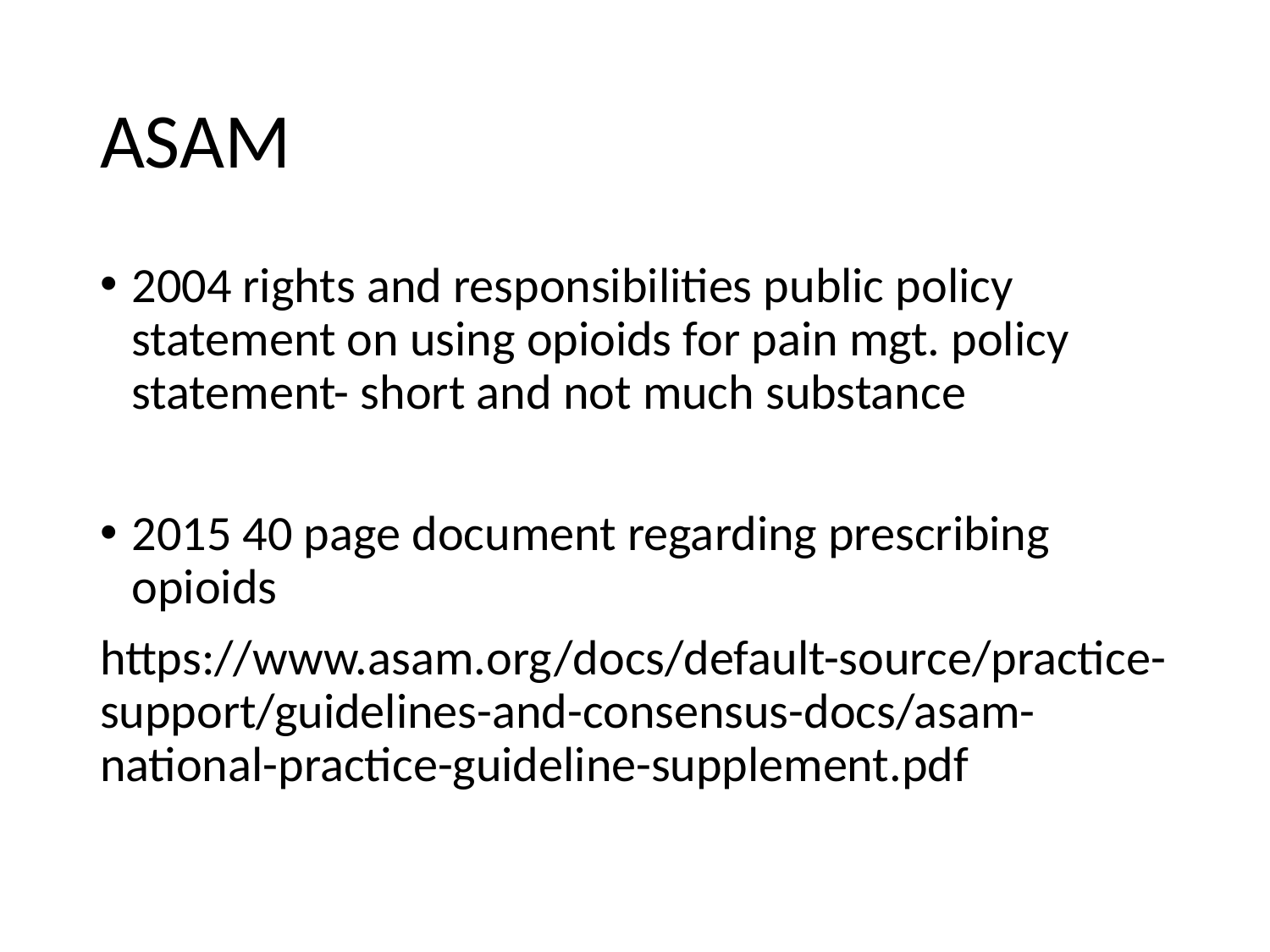

# ASAM
2004 rights and responsibilities public policy statement on using opioids for pain mgt. policy statement- short and not much substance

2015 40 page document regarding prescribing opioids
https://www.asam.org/docs/default-source/practice-support/guidelines-and-consensus-docs/asam-national-practice-guideline-supplement.pdf